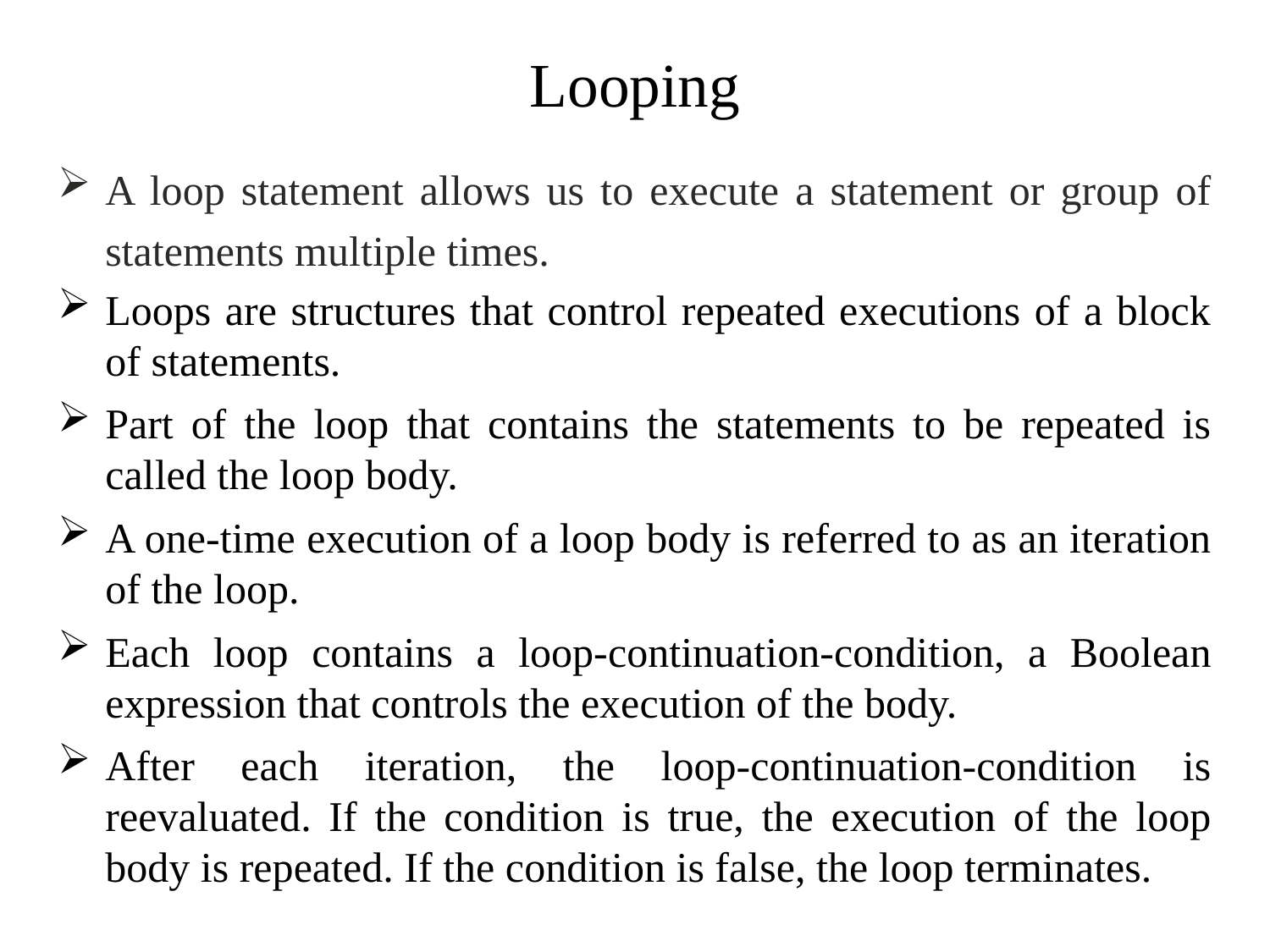

# Looping
A loop statement allows us to execute a statement or group of statements multiple times.
Loops are structures that control repeated executions of a block of statements.
Part of the loop that contains the statements to be repeated is called the loop body.
A one-time execution of a loop body is referred to as an iteration of the loop.
Each loop contains a loop-continuation-condition, a Boolean expression that controls the execution of the body.
After each iteration, the loop-continuation-condition is reevaluated. If the condition is true, the execution of the loop body is repeated. If the condition is false, the loop terminates.